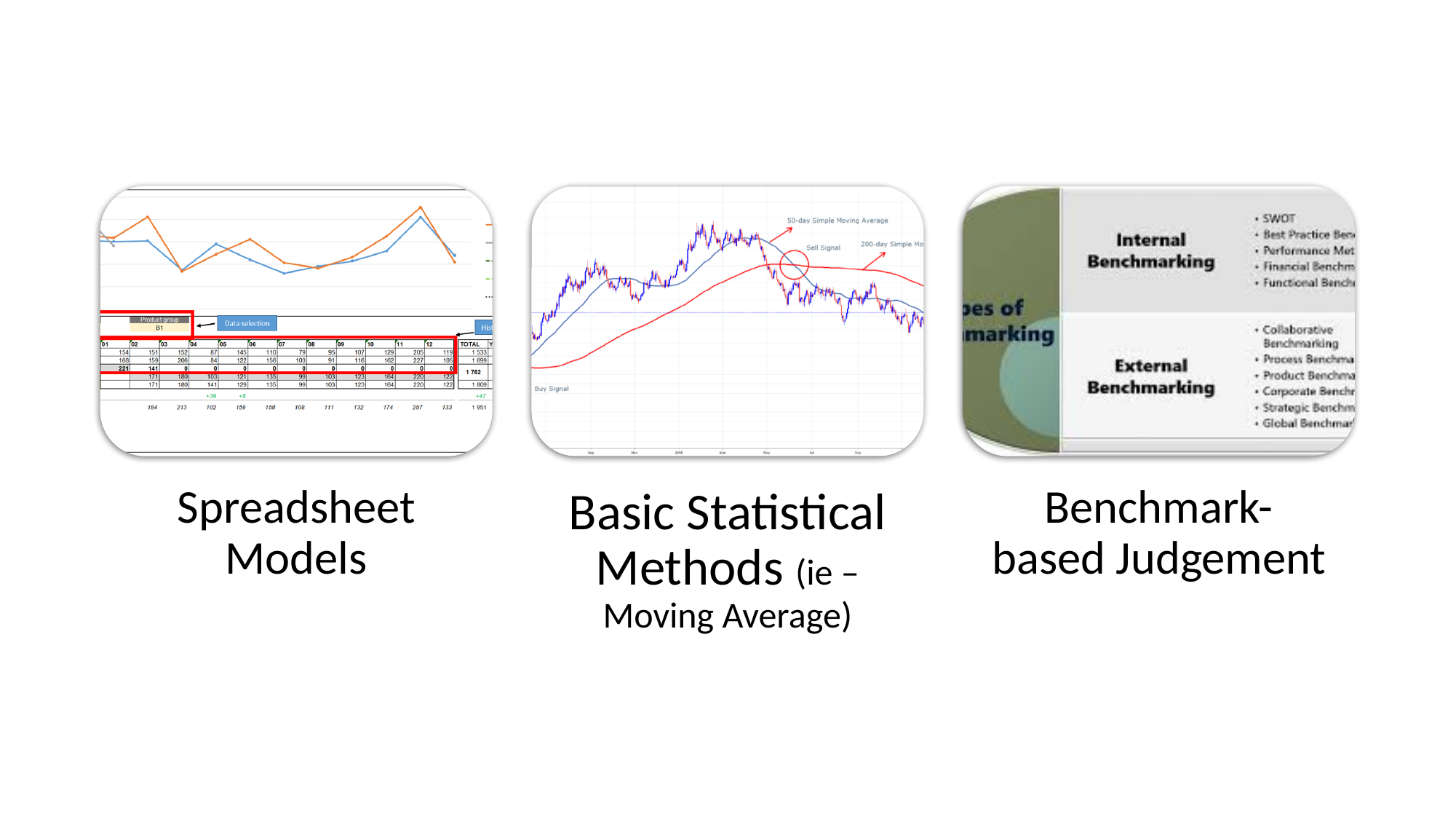

Spreadsheet Models
Basic Statistical Methods (ie – Moving Average)
Benchmark-based Judgement